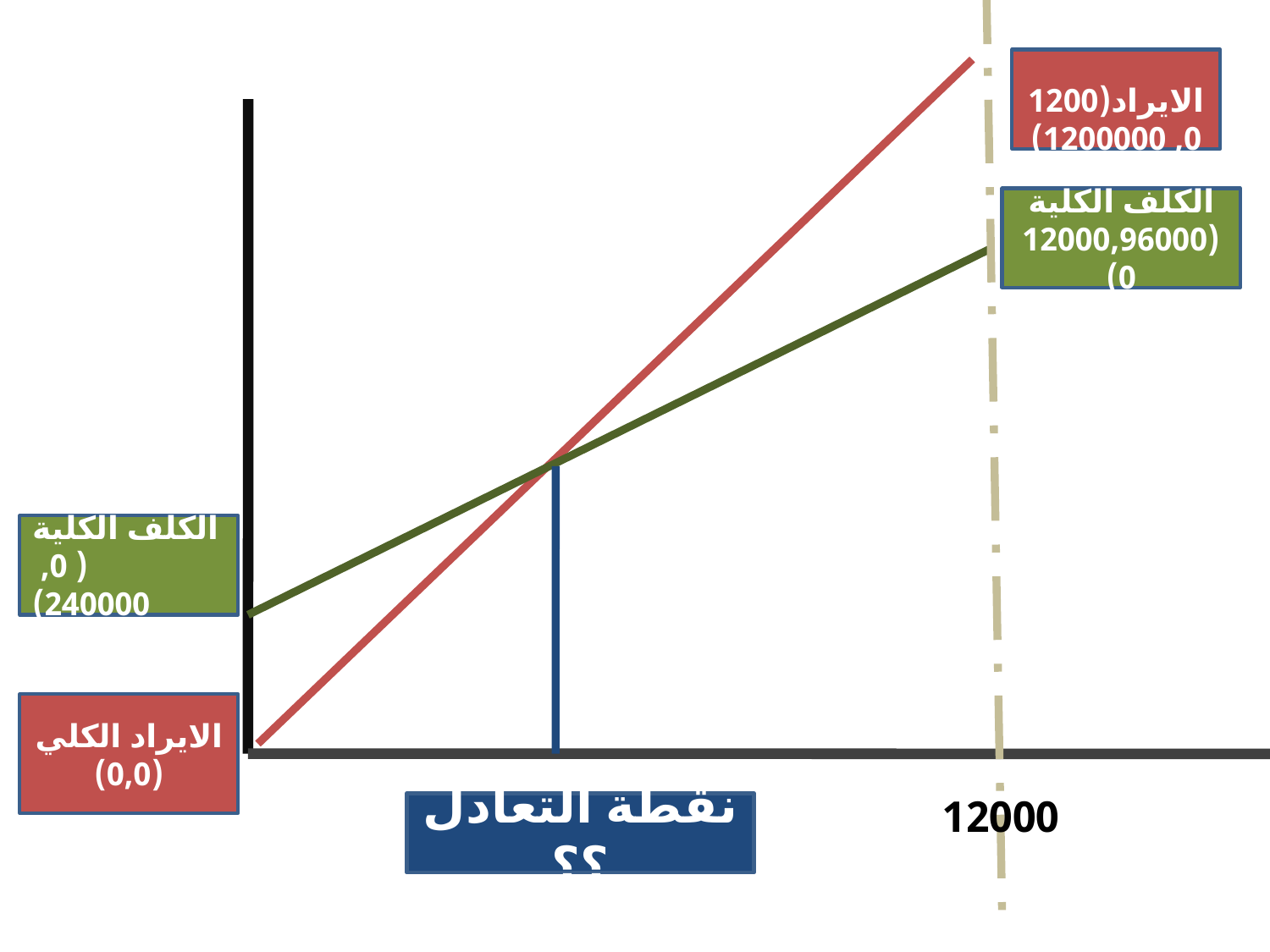

#
 الايراد(12000, 1200000)

الكلف الكلية (12000,960000)
الكلف الكلية ( 0,
240000)
الايراد الكلي (0,0)
12000
نقطة التعادل ؟؟